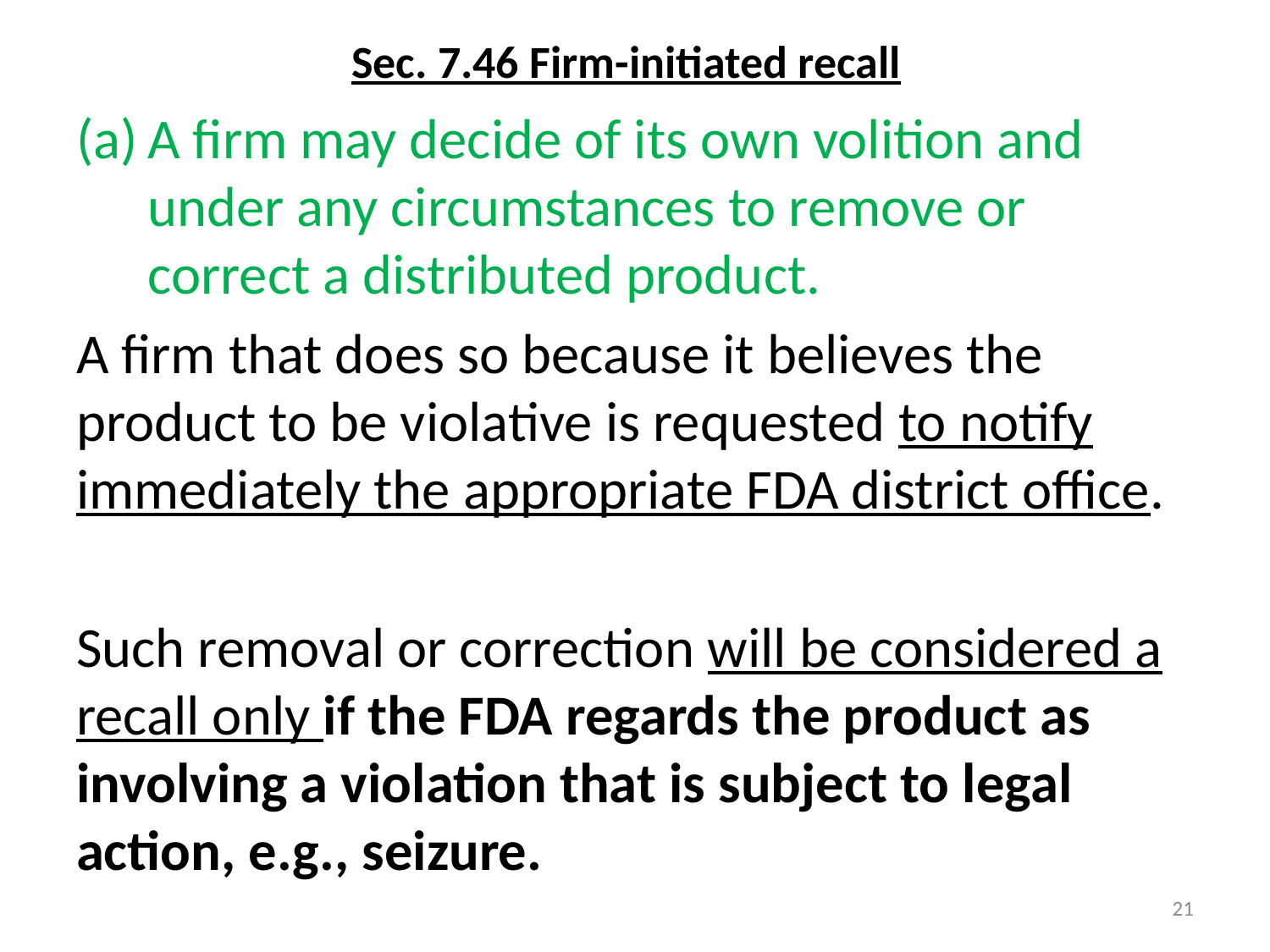

# Sec. 7.46 Firm-initiated recall
A firm may decide of its own volition and under any circumstances to remove or correct a distributed product.
A firm that does so because it believes the product to be violative is requested to notify immediately the appropriate FDA district office.

Such removal or correction will be considered a recall only if the FDA regards the product as involving a violation that is subject to legal action, e.g., seizure.
21